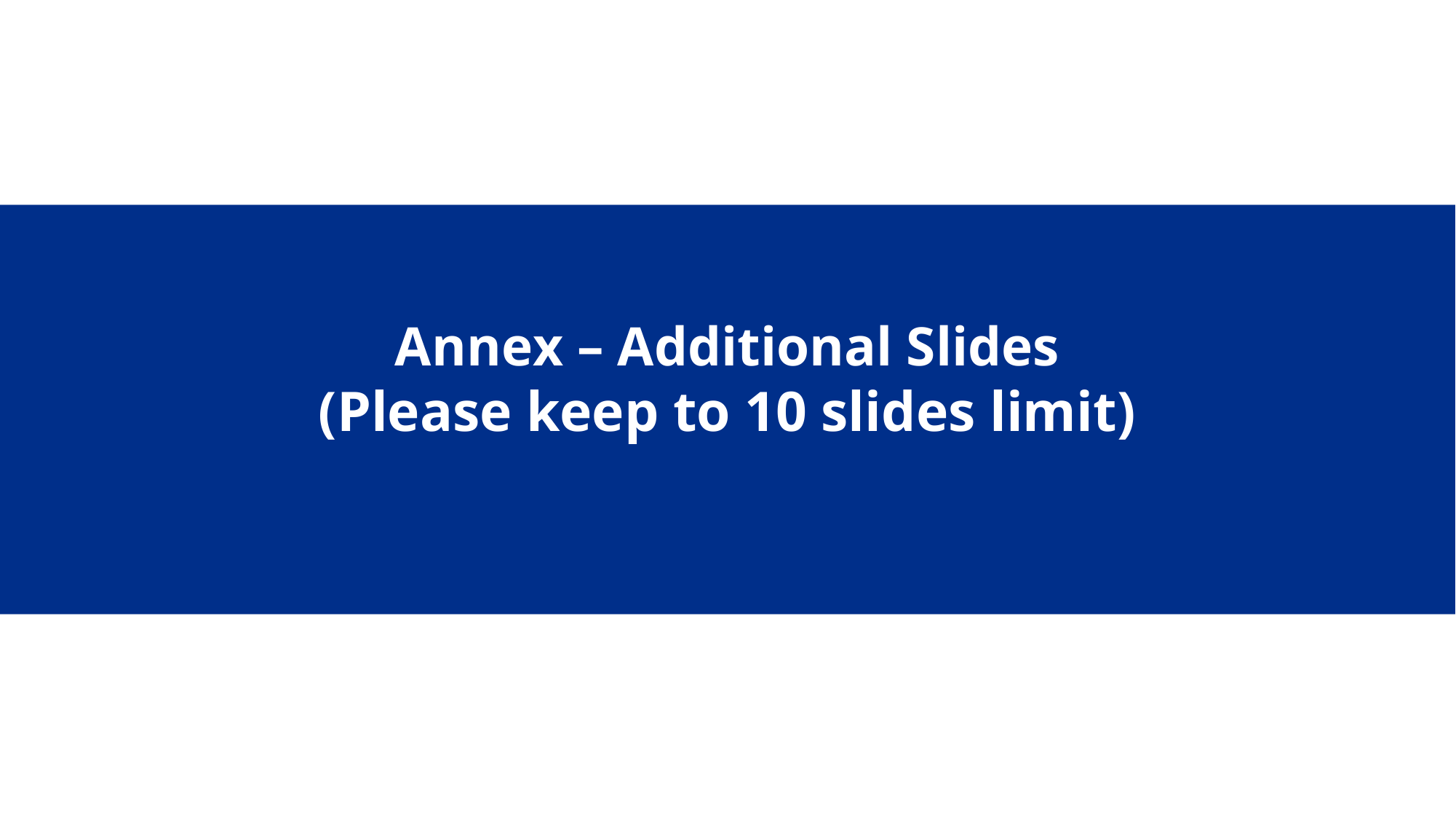

Annex – Additional Slides
(Please keep to 10 slides limit)